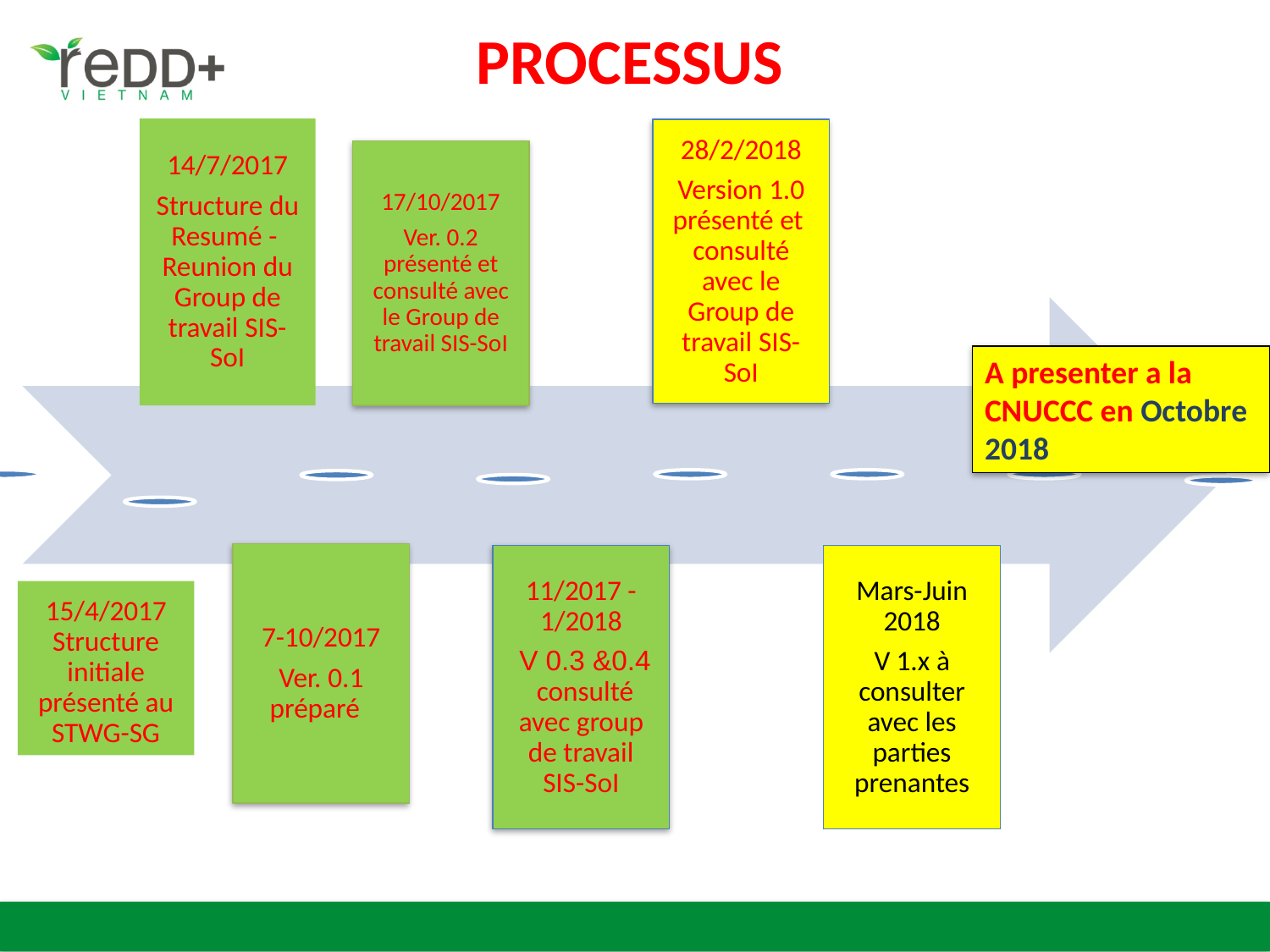

# PROCESSUS

15/4/2017 Structure initiale présenté au STWG-SG
14/7/2017
Structure du Resumé -  Reunion du Group de travail SIS-SoI
17/10/2017
Ver. 0.2 présenté et consulté avec le Group de travail SIS-SoI
11/2017 - 1/2018
 V 0.3 &0.4  consulté avec group de travail SIS-SoI
28/2/2018
Version 1.0 présenté et  consulté avec le Group de travail SIS-SoI
Mars-Juin 2018
V 1.x à consulter avec les parties prenantes
7-10/2017
Ver. 0.1 préparé

A presenter a la CNUCCC en Octobre 2018